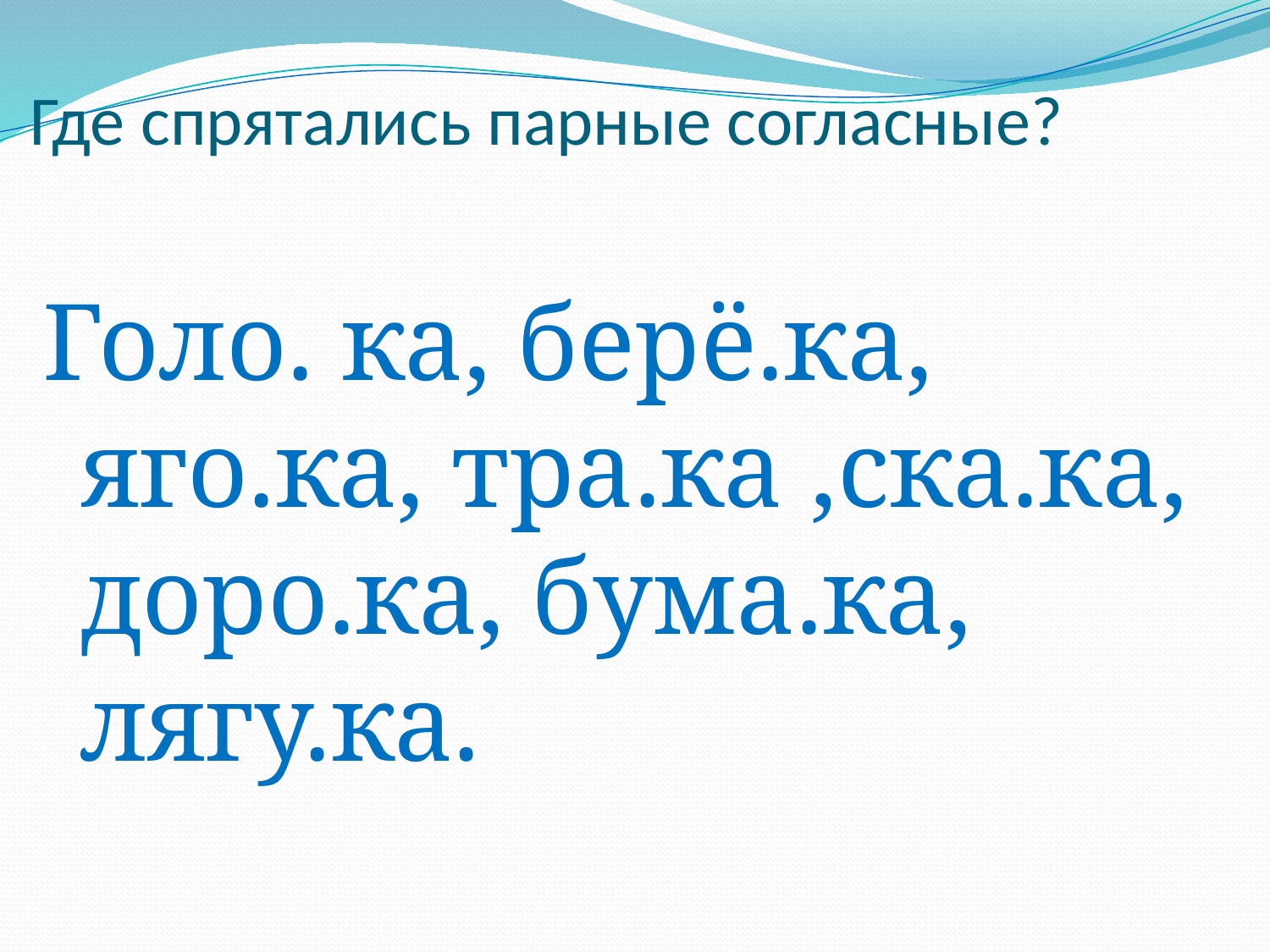

# Где спрятались парные согласные?
Голо. ка, берё.ка, яго.ка, тра.ка ,ска.ка, доро.ка, бума.ка, лягу.ка.